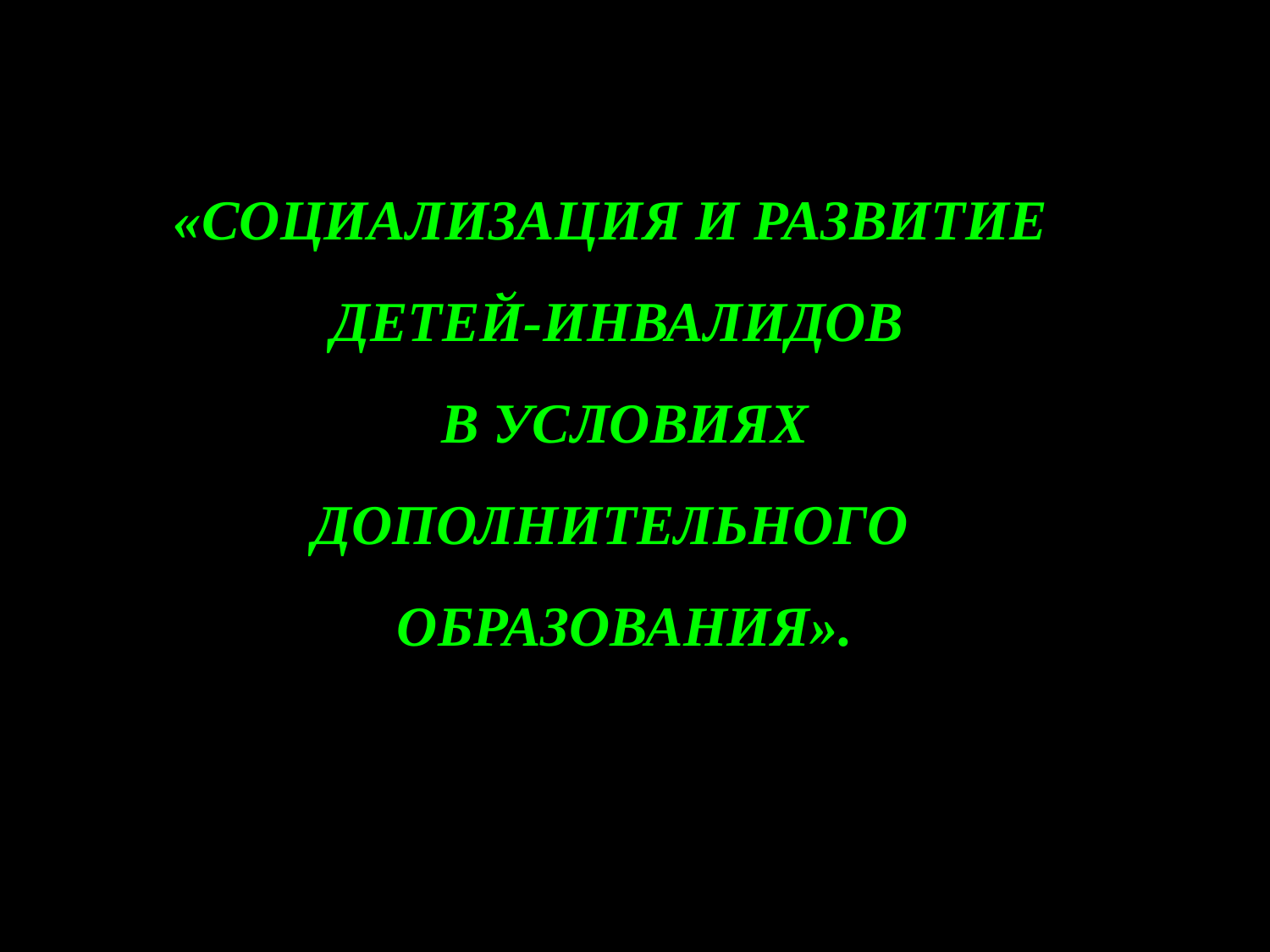

«СОЦИАЛИЗАЦИЯ И РАЗВИТИЕ
ДЕТЕЙ-ИНВАЛИДОВ
В УСЛОВИЯХ ДОПОЛНИТЕЛЬНОГО   ОБРАЗОВАНИЯ».